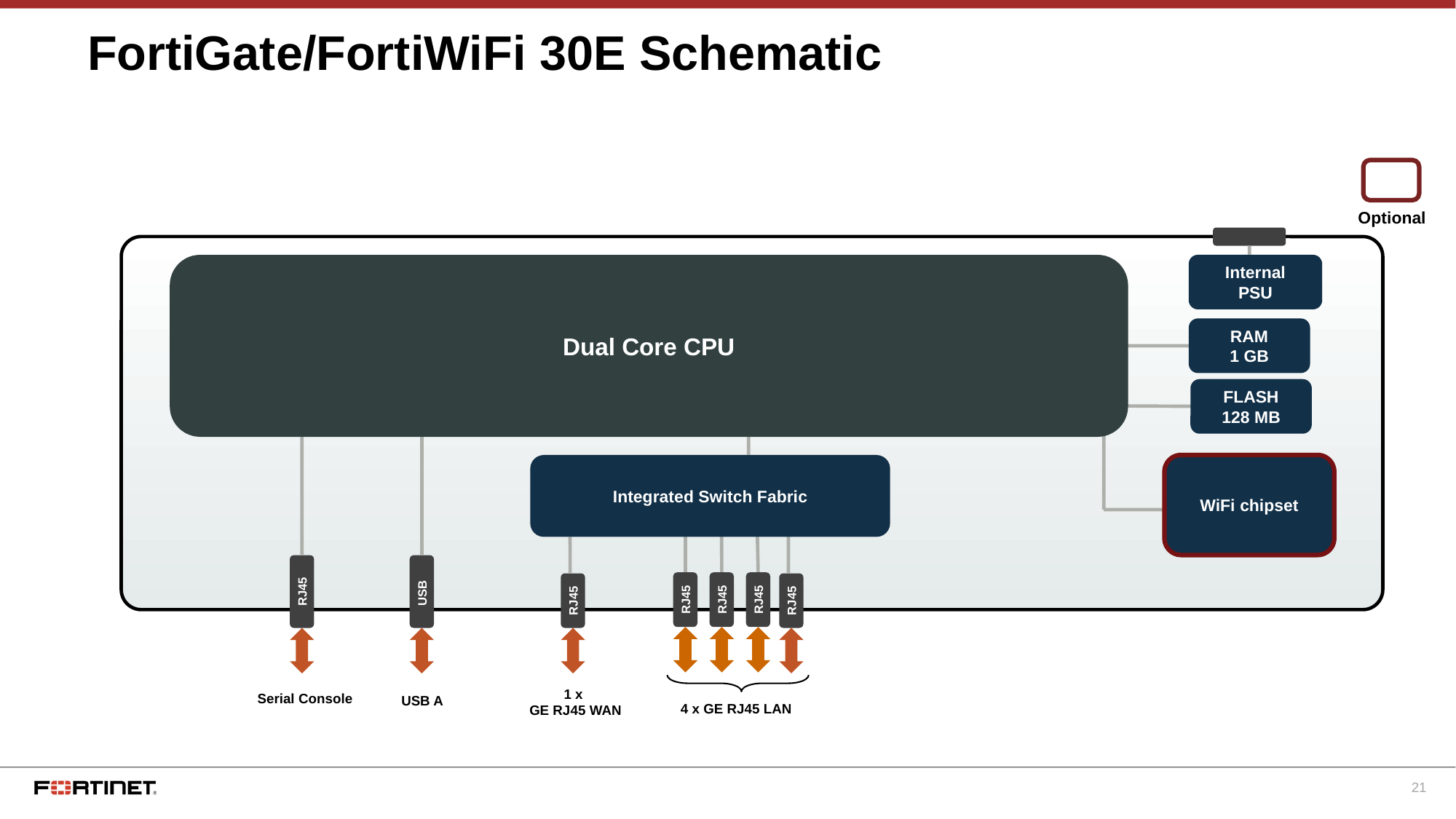

# FortiGate/FortiWiFi 30E Schematic

Optional

Dual Core CPU
Internal
PSU
RAM
1 GB

FLASH
128 MB

Integrated Switch Fabric
WiFi chipset

RJ45
RJ45
RJ45

RJ45
USB
RJ45
RJ45

1 x
GE RJ45 WAN
Serial Console
USB A
4 x GE RJ45 LAN